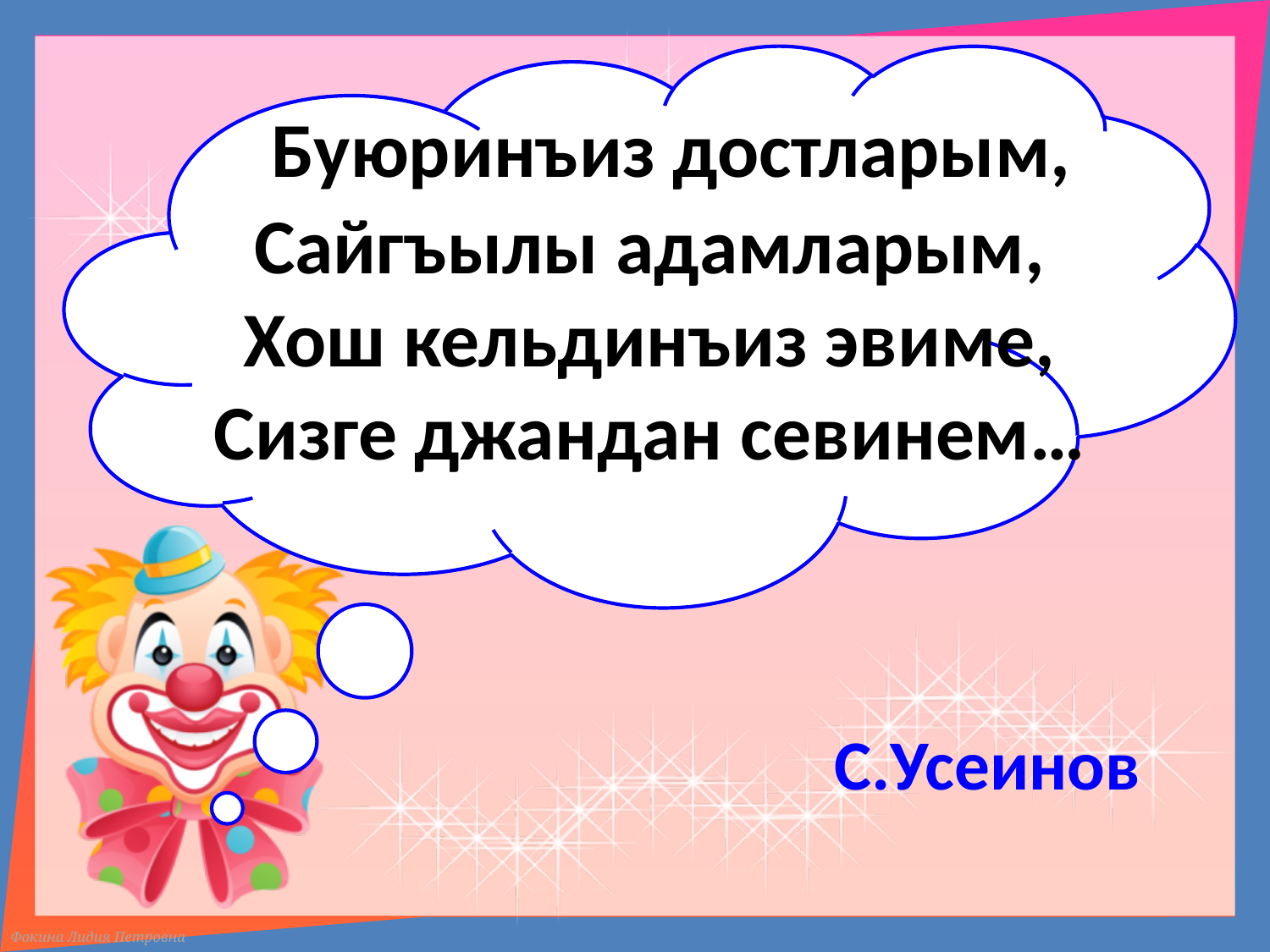

Буюринъиз достларым,
Сайгъылы адамларым,
Хош кельдинъиз эвиме,
Сизге джандан севинем…

С.Усеинов